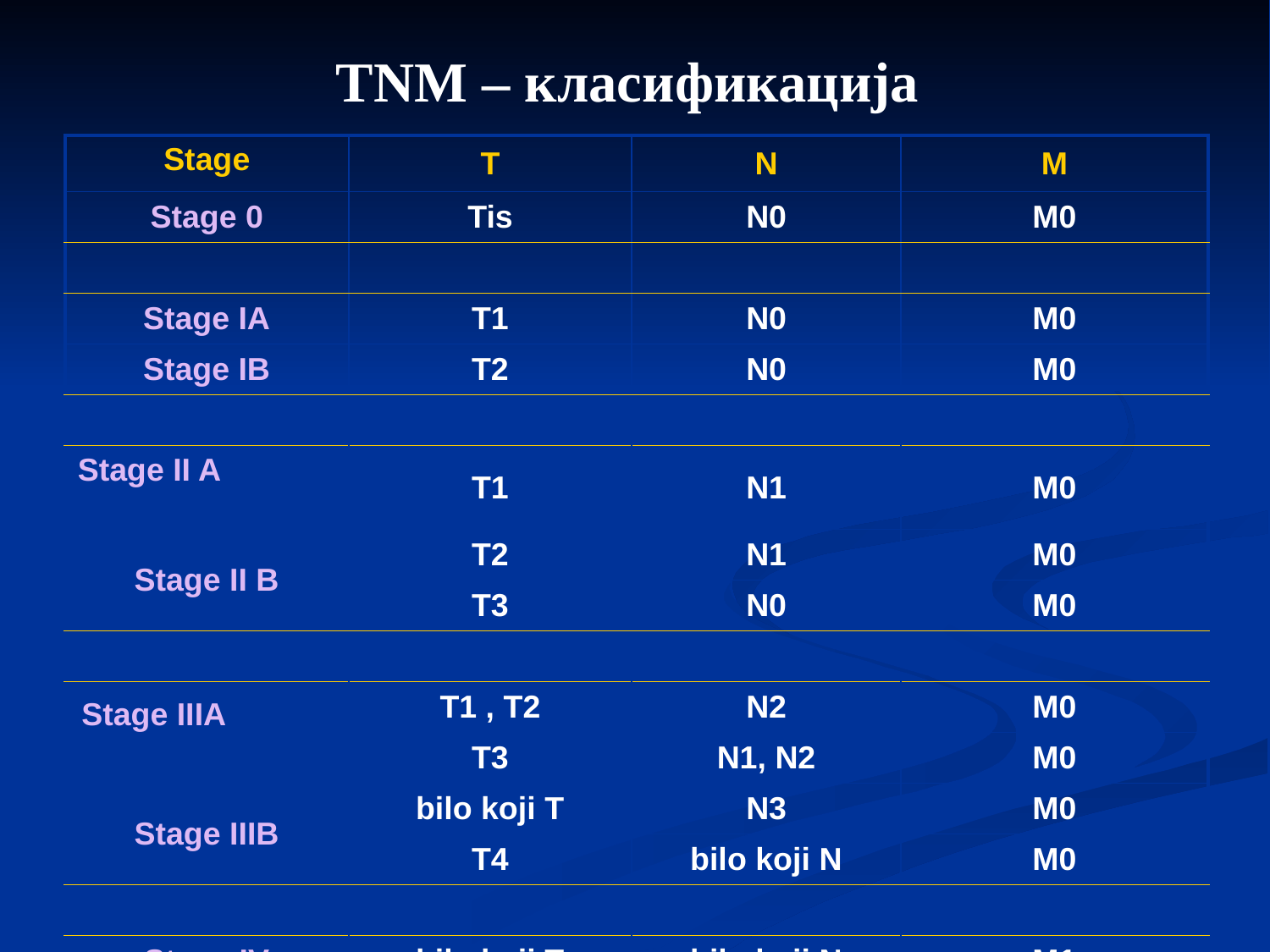

TNM – класификација
| Stage | T | N | M |
| --- | --- | --- | --- |
| Stage 0 | Tis | N0 | M0 |
|  |  |  |  |
| Stage IA | T1 | N0 | M0 |
| Stage IB | T2 | N0 | M0 |
|  |  |  |  |
| Stage II A | T1 | N1 | M0 |
| Stage II B | T2 | N1 | M0 |
|  | T3 | N0 | M0 |
|  |  |  |  |
| Stage IIIA | T1 , T2 | N2 | M0 |
|  | T3 | N1, N2 | M0 |
| Stage IIIB | bilo koji T | N3 | M0 |
|  | T4 | bilo koji N | M0 |
|  |  |  |  |
| Stage IV | bilo koji T | bilo koji N | M1 |